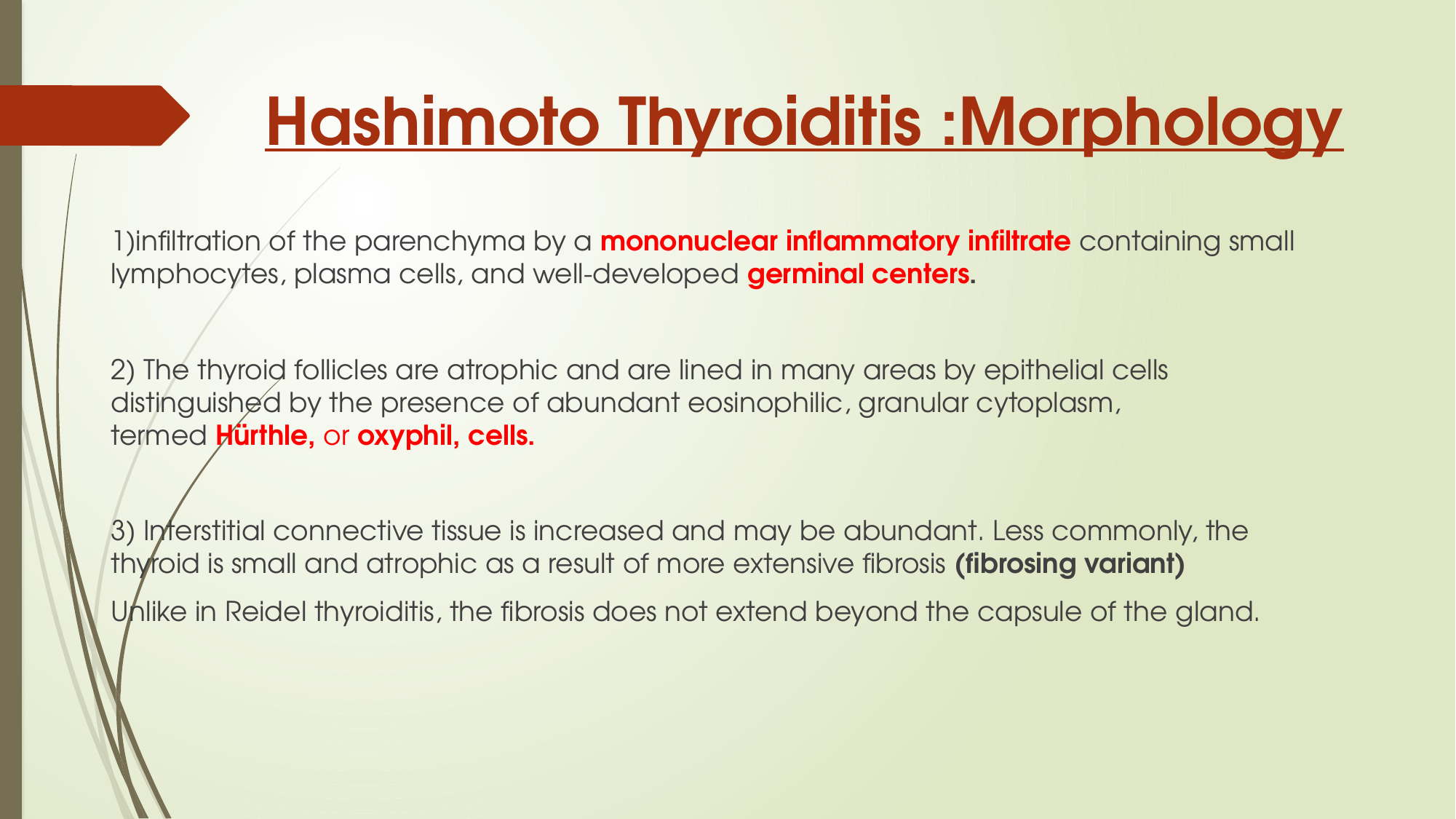

# Hashimoto Thyroiditis :Morphology
1)infiltration of the parenchyma by a mononuclear inflammatory infiltrate containing small lymphocytes, plasma cells, and well-developed germinal centers.

2) The thyroid follicles are atrophic and are lined in many areas by epithelial cells distinguished by the presence of abundant eosinophilic, granular cytoplasm, termed Hürthle, or oxyphil, cells.

3) Interstitial connective tissue is increased and may be abundant. Less commonly, the thyroid is small and atrophic as a result of more extensive fibrosis (fibrosing variant)
Unlike in Reidel thyroiditis, the fibrosis does not extend beyond the capsule of the gland.